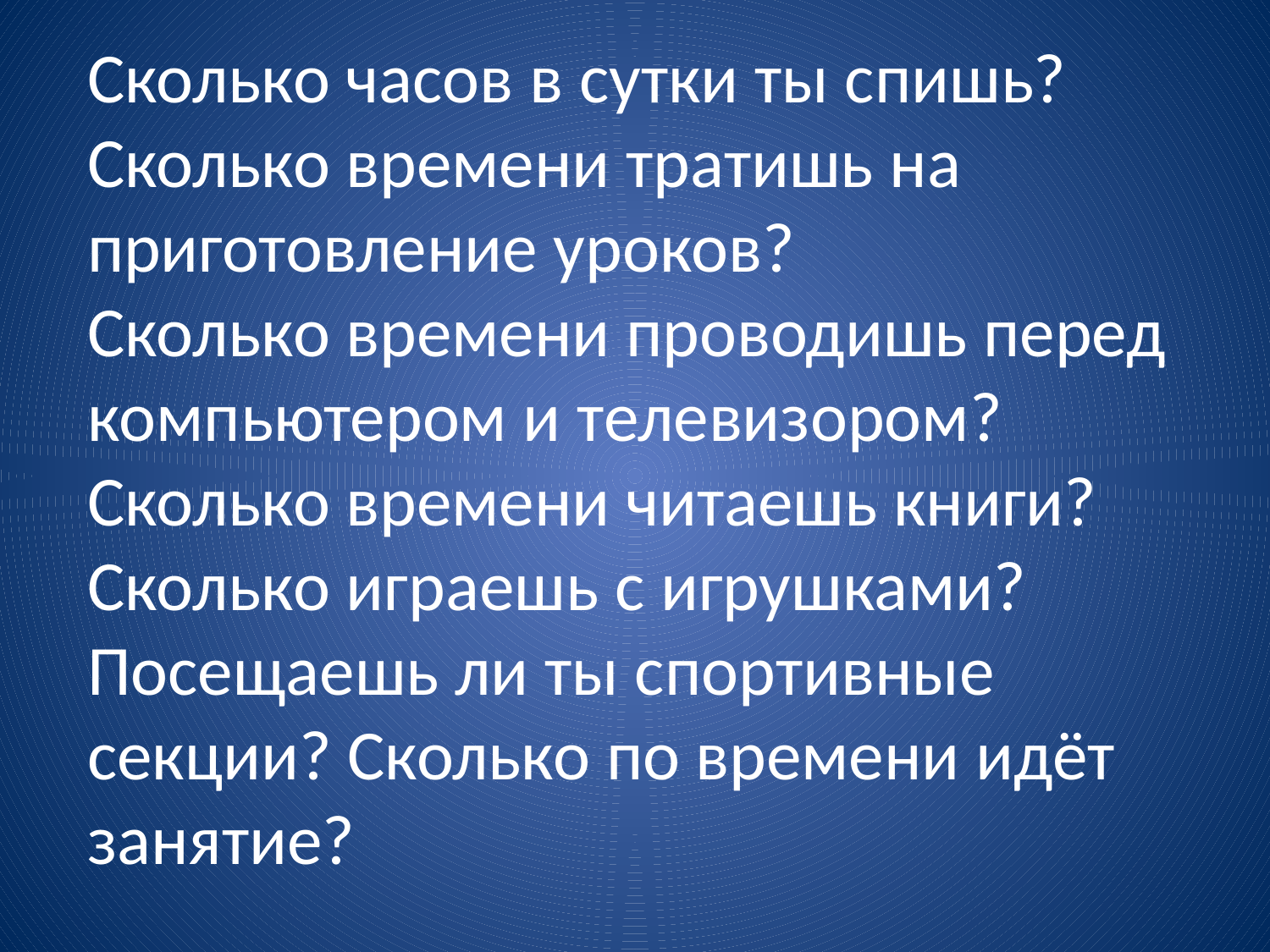

Сколько часов в сутки ты спишь?
Сколько времени тратишь на приготовление уроков?
Сколько времени проводишь перед компьютером и телевизором?
Сколько времени читаешь книги?
Сколько играешь с игрушками?
Посещаешь ли ты спортивные секции? Сколько по времени идёт занятие?